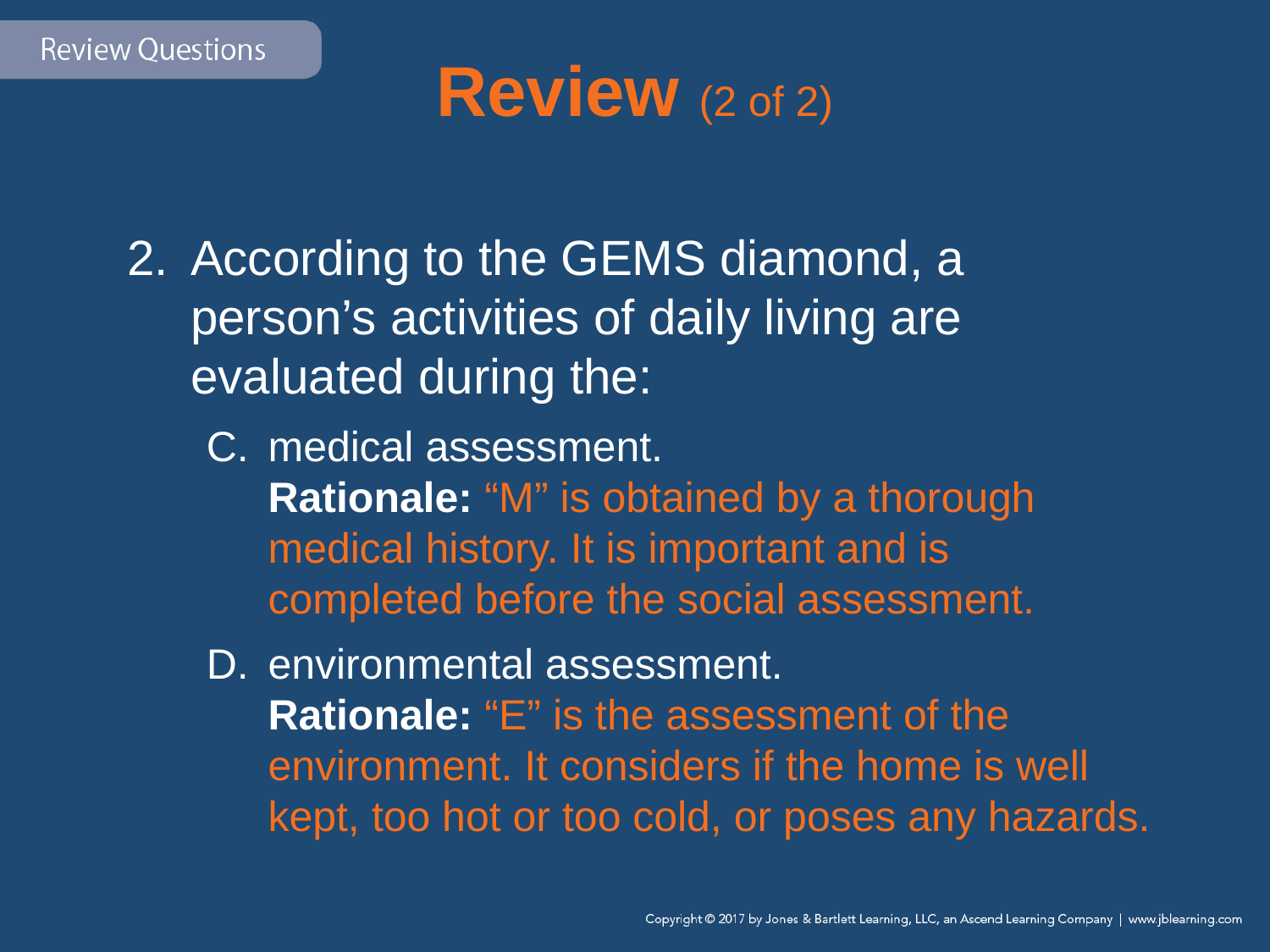

# Review (2 of 2)
According to the GEMS diamond, a person’s activities of daily living are evaluated during the:
medical assessment.
Rationale: “M” is obtained by a thorough medical history. It is important and is completed before the social assessment.
environmental assessment.
Rationale: “E” is the assessment of the environment. It considers if the home is well kept, too hot or too cold, or poses any hazards.